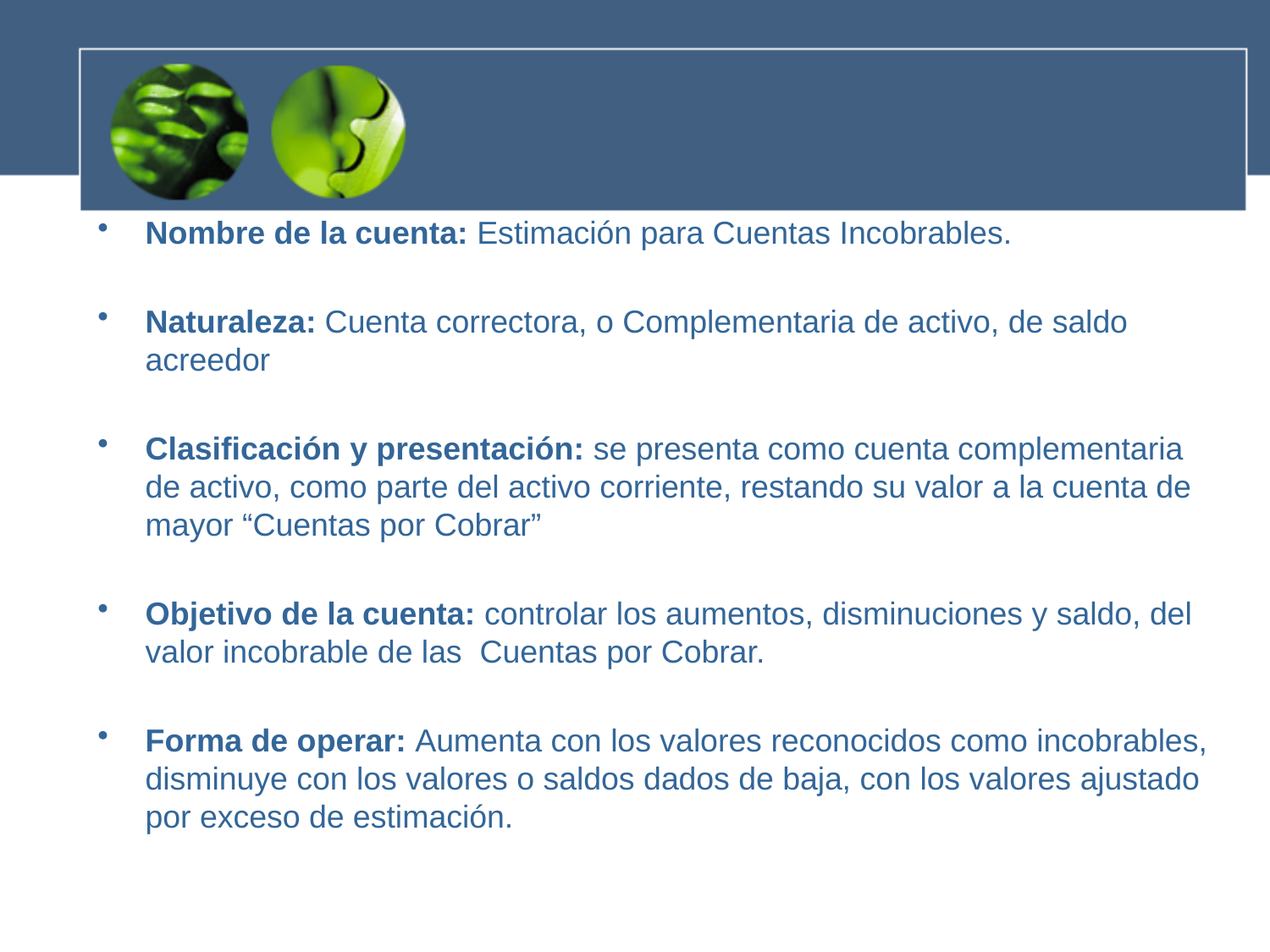

Nombre de la cuenta: Estimación para Cuentas Incobrables.

Naturaleza: Cuenta correctora, o Complementaria de activo, de saldo acreedor

Clasificación y presentación: se presenta como cuenta complementaria de activo, como parte del activo corriente, restando su valor a la cuenta de mayor “Cuentas por Cobrar”

Objetivo de la cuenta: controlar los aumentos, disminuciones y saldo, del valor incobrable de las  Cuentas por Cobrar.

Forma de operar: Aumenta con los valores reconocidos como incobrables, disminuye con los valores o saldos dados de baja, con los valores ajustado por exceso de estimación.